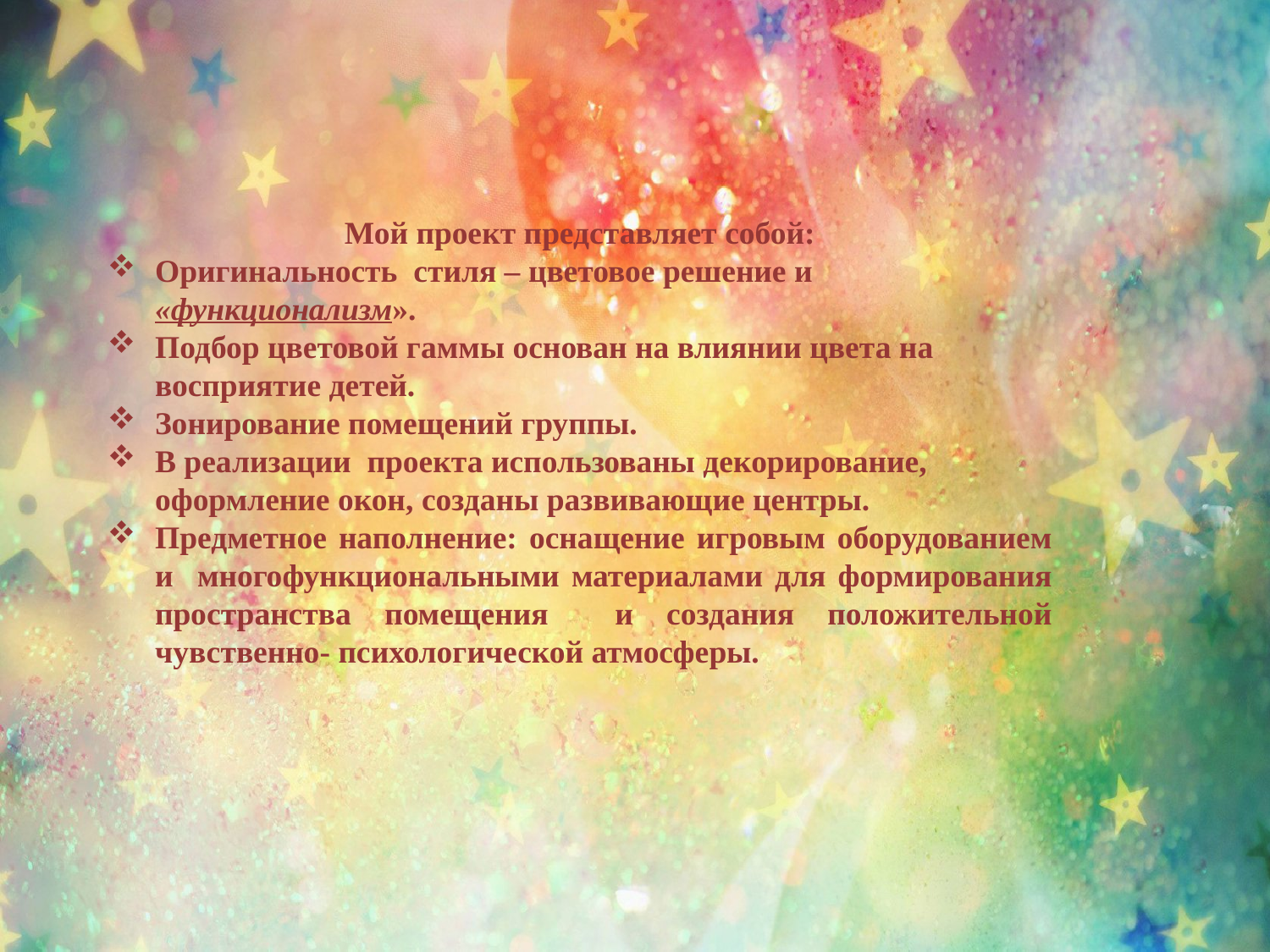

Мой проект представляет собой:
Оригинальность  стиля – цветовое решение и  «функционализм».
Подбор цветовой гаммы основан на влиянии цвета на восприятие детей.
Зонирование помещений группы.
В реализации  проекта использованы декорирование, оформление окон, созданы развивающие центры.
Предметное наполнение: оснащение игровым оборудованием и  многофункциональными материалами для формирования пространства помещения  и создания положительной чувственно- психологической атмосферы.